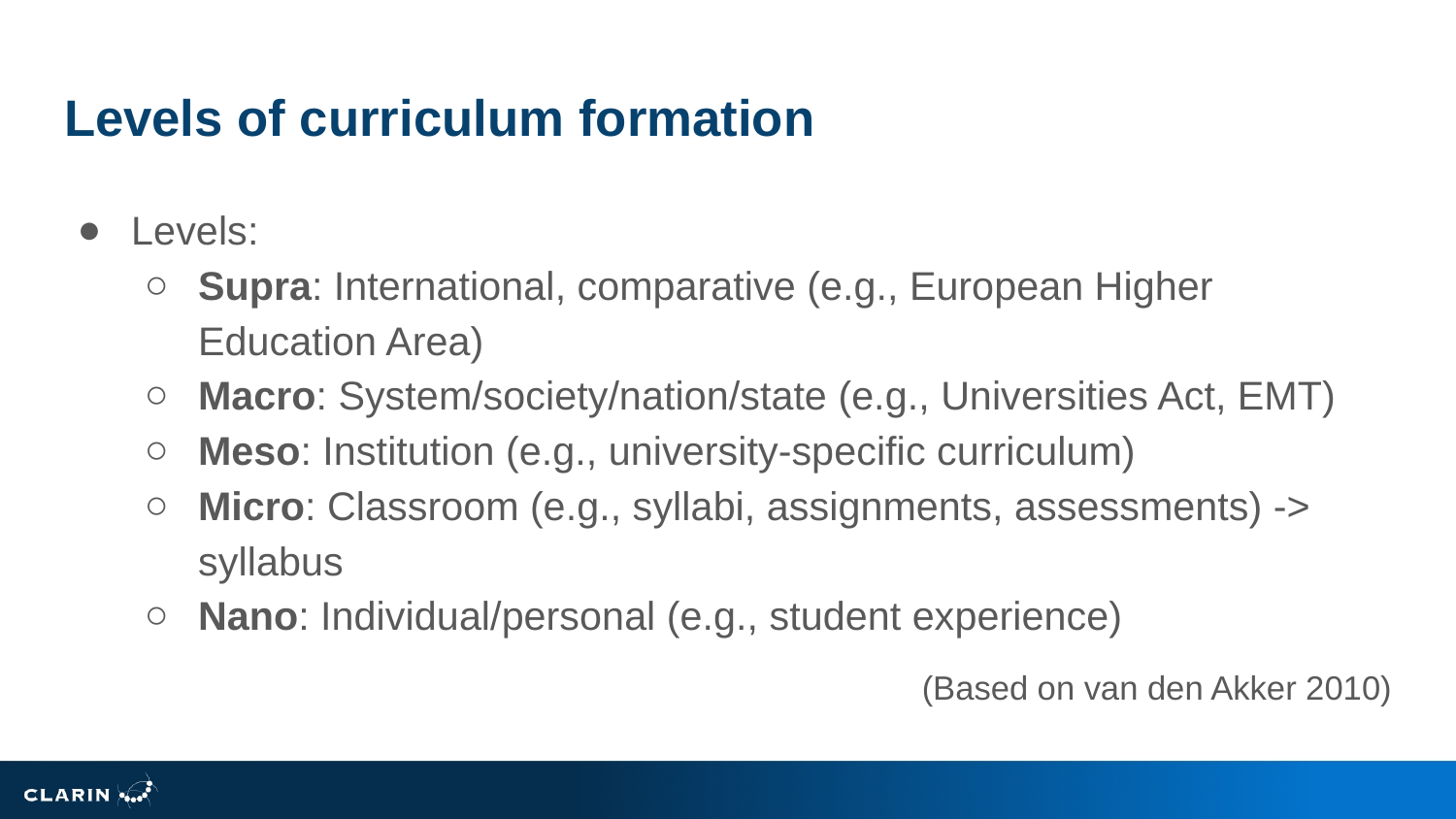

# Levels of curriculum formation
Levels:
Supra: International, comparative (e.g., European Higher Education Area)
Macro: System/society/nation/state (e.g., Universities Act, EMT)
Meso: Institution (e.g., university-specific curriculum)
Micro: Classroom (e.g., syllabi, assignments, assessments) -> syllabus
Nano: Individual/personal (e.g., student experience)
(Based on van den Akker 2010)